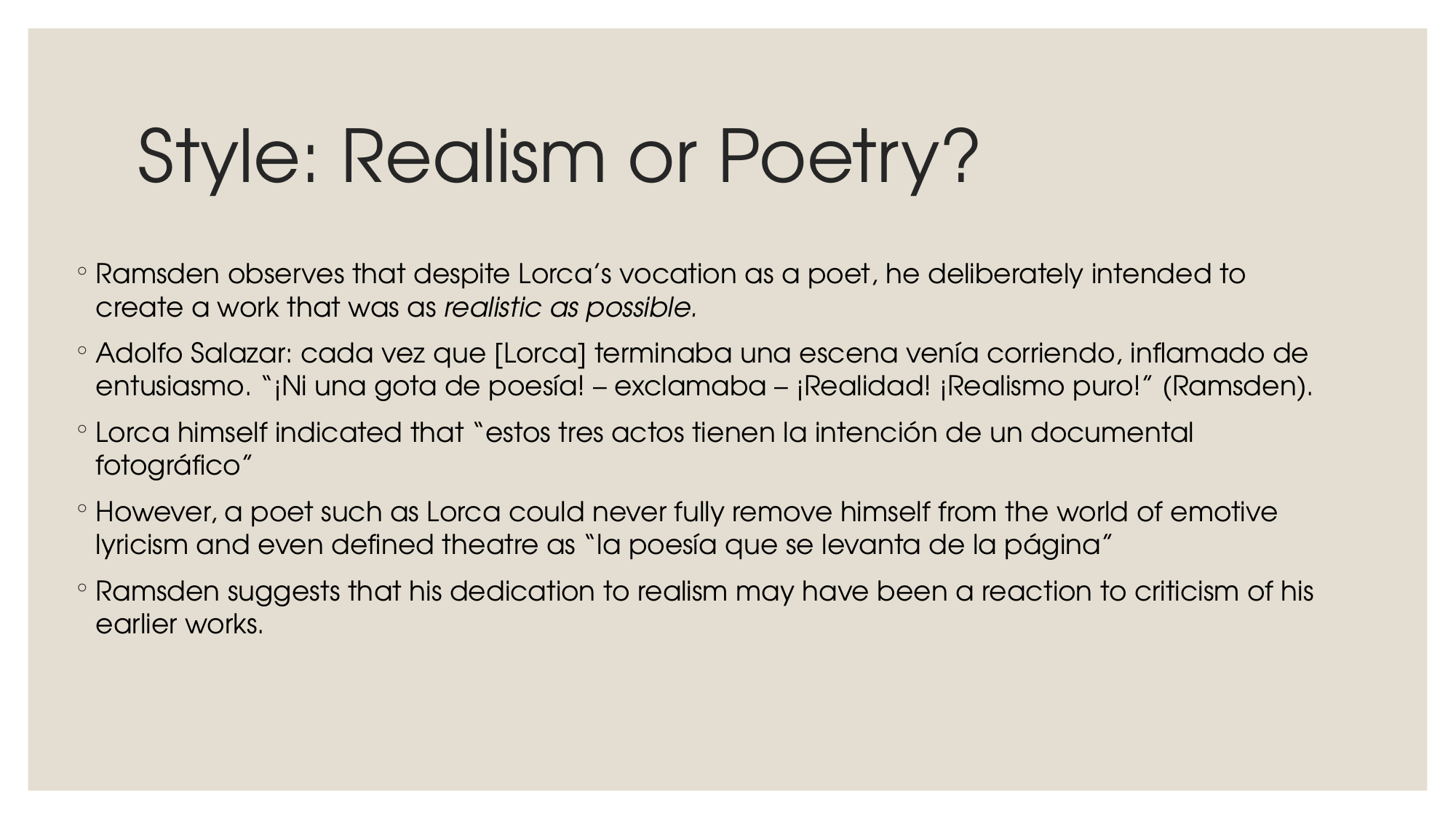

# Style: Realism or Poetry?
Ramsden observes that despite Lorca’s vocation as a poet, he deliberately intended to create a work that was as realistic as possible.
Adolfo Salazar: cada vez que [Lorca] terminaba una escena venía corriendo, inflamado de entusiasmo. “¡Ni una gota de poesía! – exclamaba – ¡Realidad! ¡Realismo puro!” (Ramsden).
Lorca himself indicated that “estos tres actos tienen la intención de un documental fotográfico”
However, a poet such as Lorca could never fully remove himself from the world of emotive lyricism and even defined theatre as “la poesía que se levanta de la página”
Ramsden suggests that his dedication to realism may have been a reaction to criticism of his earlier works.